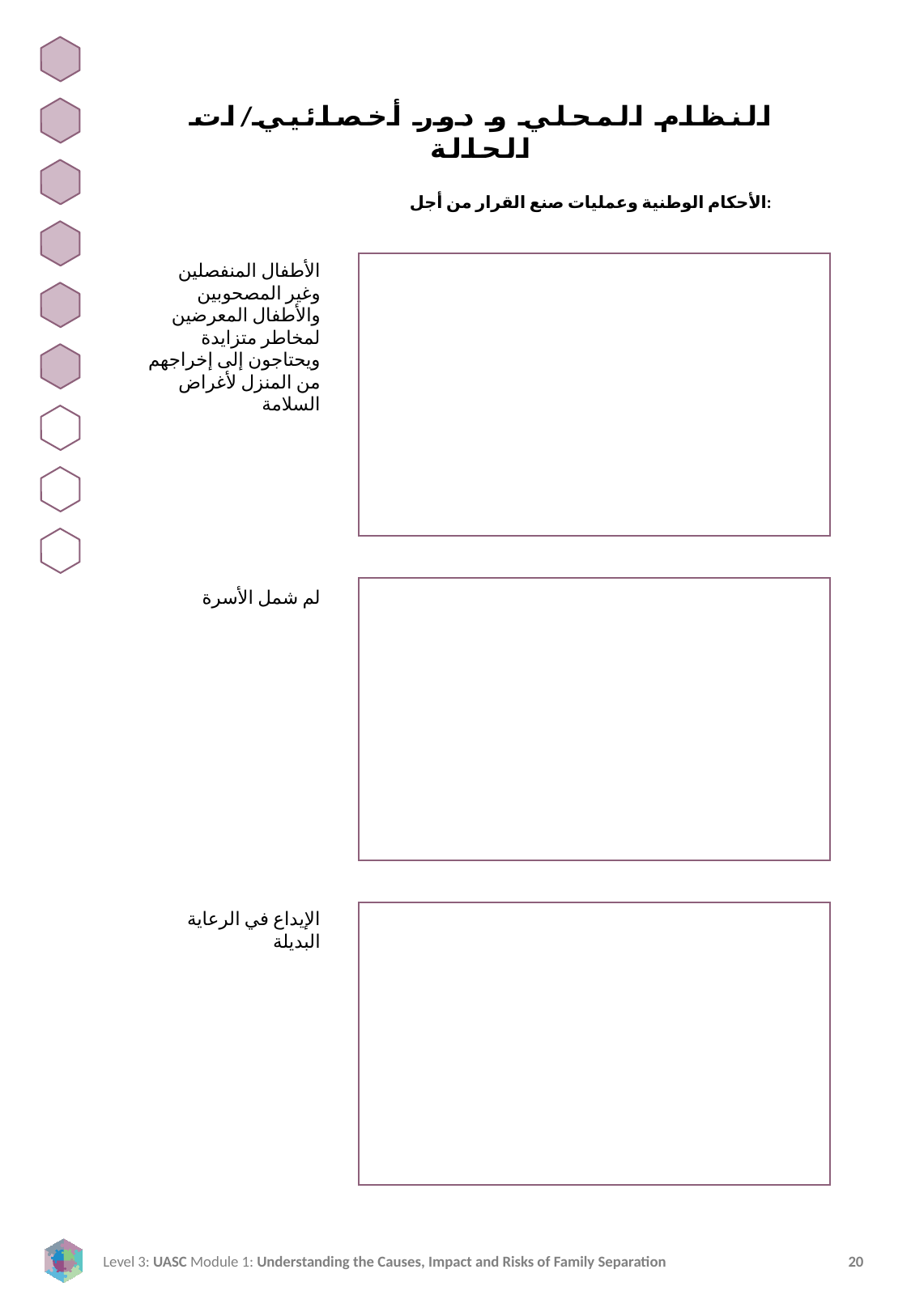

النظام المحلي و دور أخصائيي/ات الحالة

الأحكام الوطنية وعمليات صنع القرار من أجل:

الأطفال المنفصلين وغير المصحوبين والأطفال المعرضين لمخاطر متزايدة ويحتاجون إلى إخراجهم من المنزل لأغراض السلامة

لم شمل الأسرة
الإيداع في الرعاية البديلة